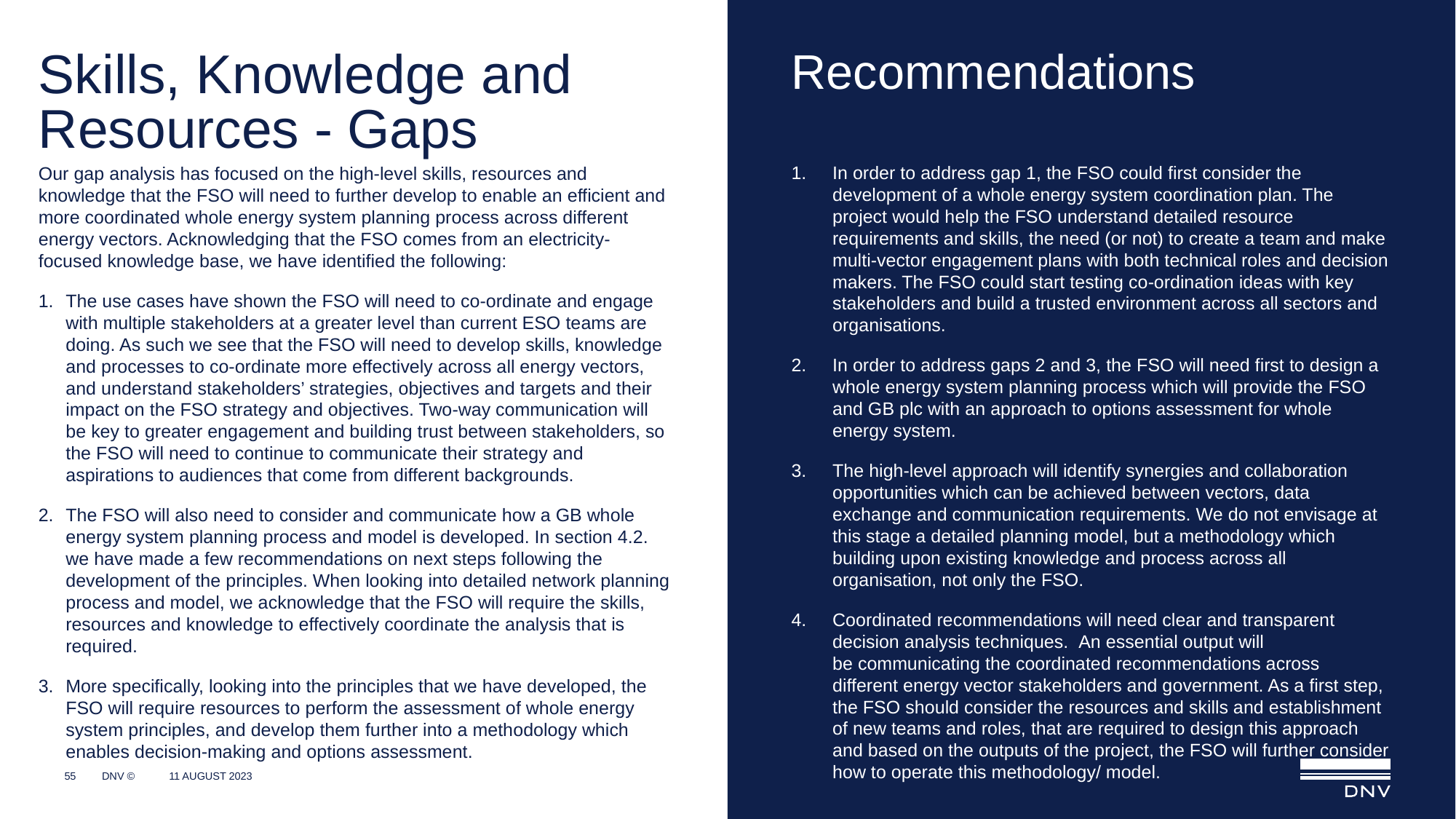

# Skills, Knowledge and Resources - Gaps
Recommendations
In order to address gap 1, the FSO could first consider the development of a whole energy system coordination plan. The project would help the FSO understand detailed resource requirements and skills, the need (or not) to create a team and make multi-vector engagement plans with both technical roles and decision makers. The FSO could start testing co-ordination ideas with key stakeholders and build a trusted environment across all sectors and organisations.
In order to address gaps 2 and 3, the FSO will need first to design a whole energy system planning process which will provide the FSO and GB plc with an approach to options assessment for whole energy system.
The high-level approach will identify synergies and collaboration opportunities which can be achieved between vectors, data exchange and communication requirements. We do not envisage at this stage a detailed planning model, but a methodology which building upon existing knowledge and process across all organisation, not only the FSO.
Coordinated recommendations will need clear and transparent decision analysis techniques.  An essential output will be communicating the coordinated recommendations across different energy vector stakeholders and government. As a first step, the FSO should consider the resources and skills and establishment of new teams and roles, that are required to design this approach and based on the outputs of the project, the FSO will further consider how to operate this methodology/ model.

Our gap analysis has focused on the high-level skills, resources and knowledge that the FSO will need to further develop to enable an efficient and more coordinated whole energy system planning process across different energy vectors. Acknowledging that the FSO comes from an electricity-focused knowledge base, we have identified the following:
The use cases have shown the FSO will need to co-ordinate and engage with multiple stakeholders at a greater level than current ESO teams are doing. As such we see that the FSO will need to develop skills, knowledge and processes to co-ordinate more effectively across all energy vectors, and understand stakeholders’ strategies, objectives and targets and their impact on the FSO strategy and objectives. Two-way communication will be key to greater engagement and building trust between stakeholders, so the FSO will need to continue to communicate their strategy and aspirations to audiences that come from different backgrounds.
The FSO will also need to consider and communicate how a GB whole energy system planning process and model is developed. In section 4.2. we have made a few recommendations on next steps following the development of the principles. When looking into detailed network planning process and model, we acknowledge that the FSO will require the skills, resources and knowledge to effectively coordinate the analysis that is required.
More specifically, looking into the principles that we have developed, the FSO will require resources to perform the assessment of whole energy system principles, and develop them further into a methodology which enables decision-making and options assessment.

55